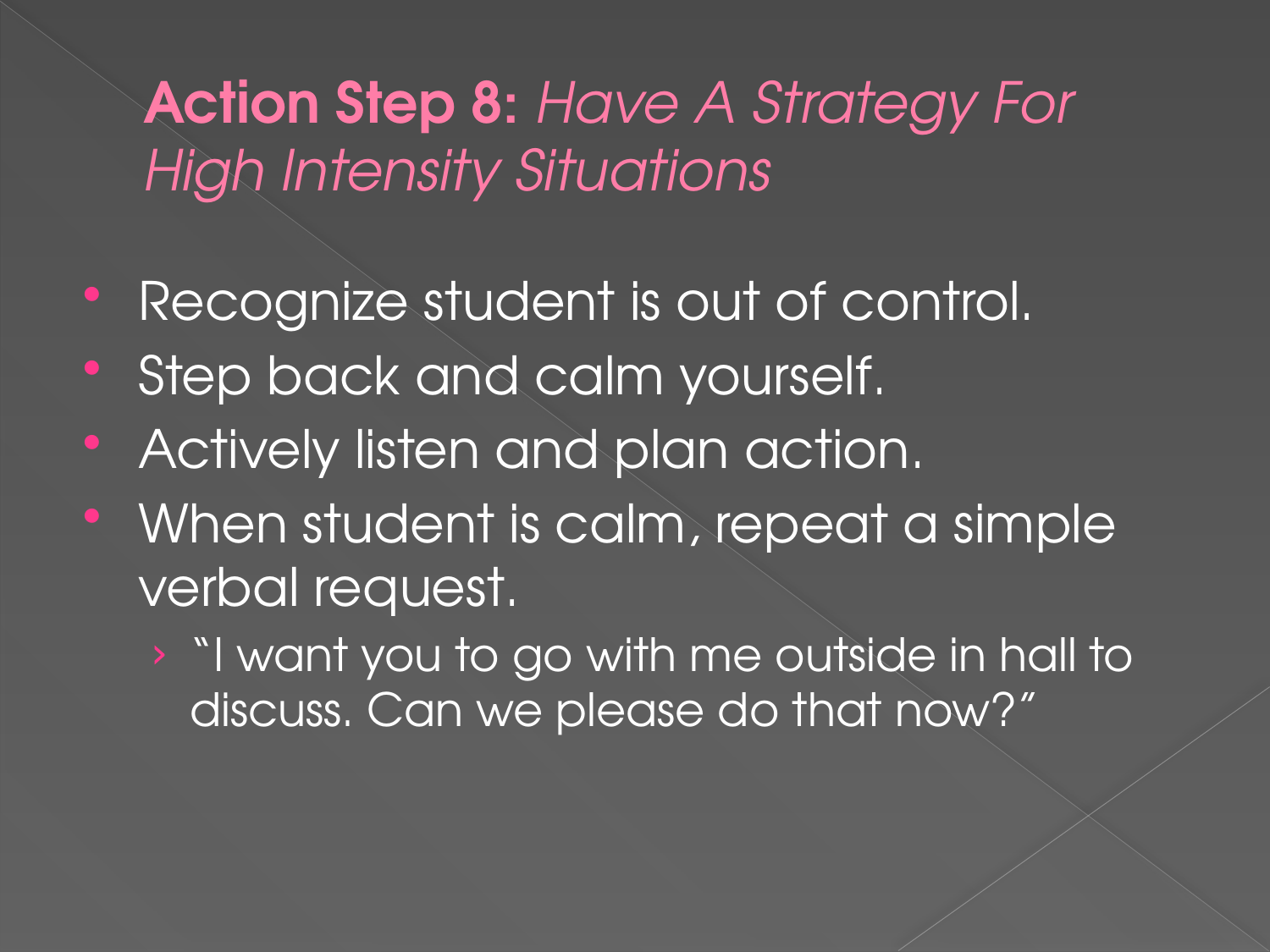

# Action Step 8: Have A Strategy For High Intensity Situations
Recognize student is out of control.
Step back and calm yourself.
Actively listen and plan action.
When student is calm, repeat a simple verbal request.
“I want you to go with me outside in hall to discuss. Can we please do that now?”